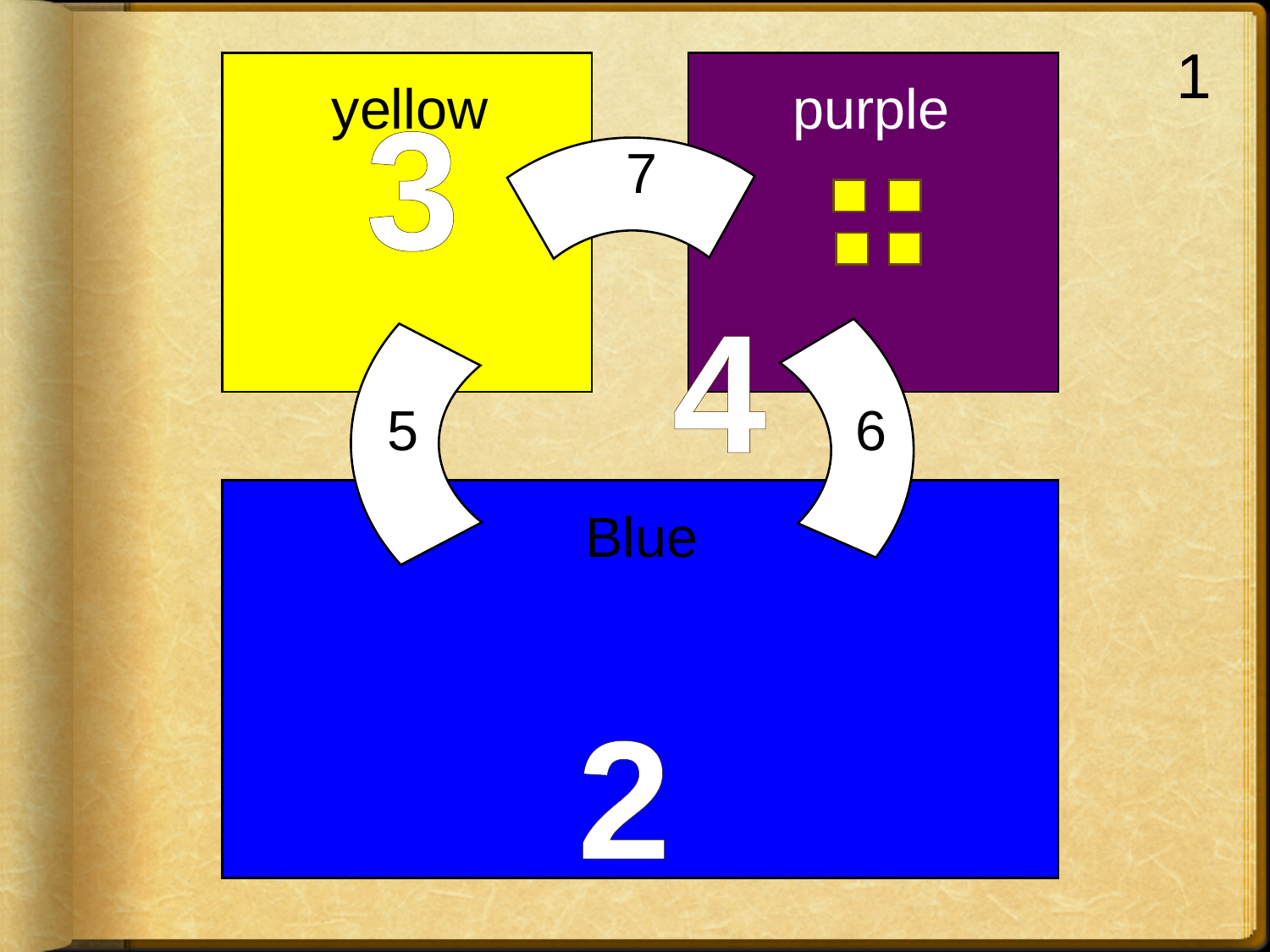

1

yellow
purple
 7

  5

    6

Blue
3          4

2